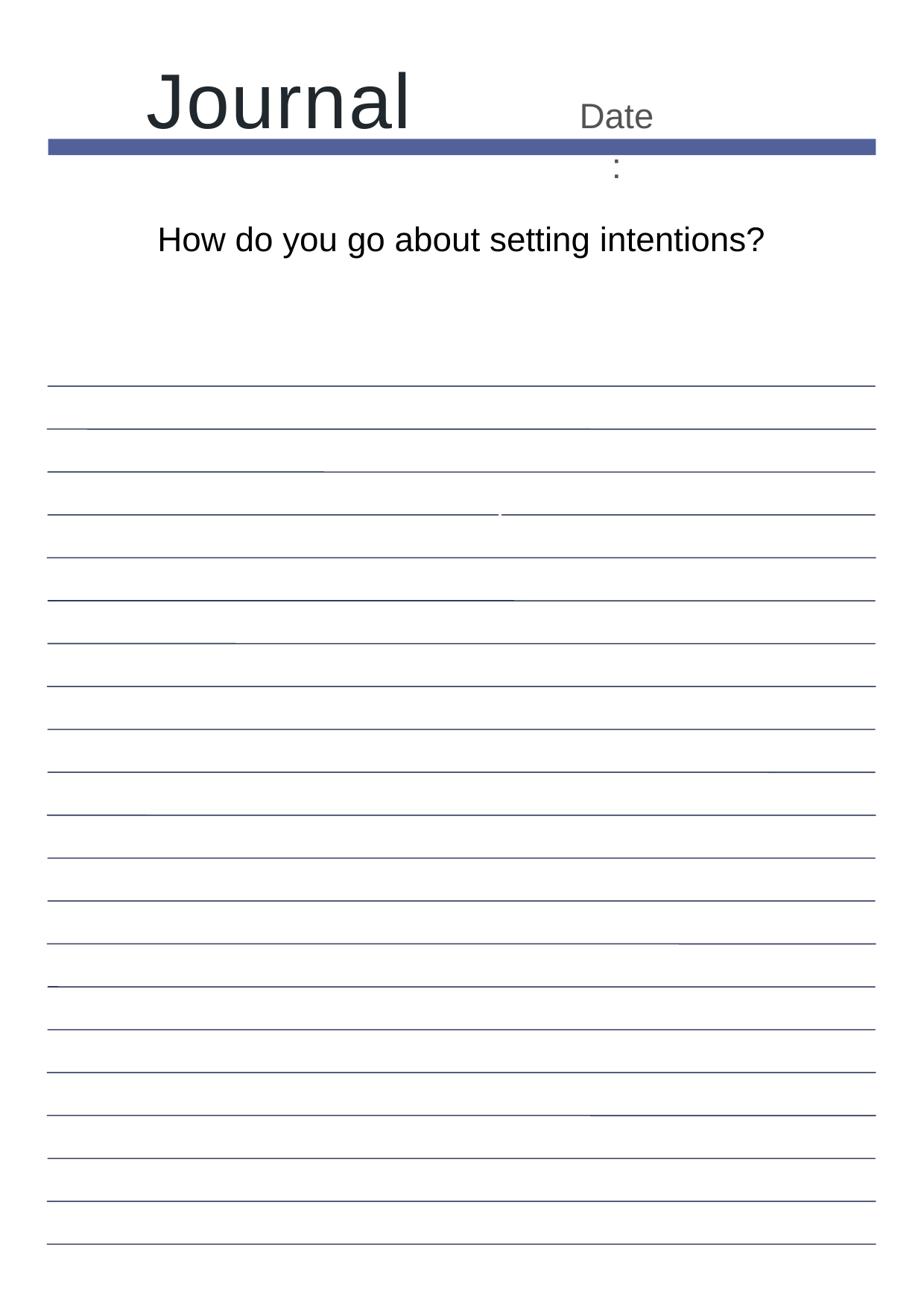

Journal
Date:

How do you go about setting intentions?

Journal Prompt Here